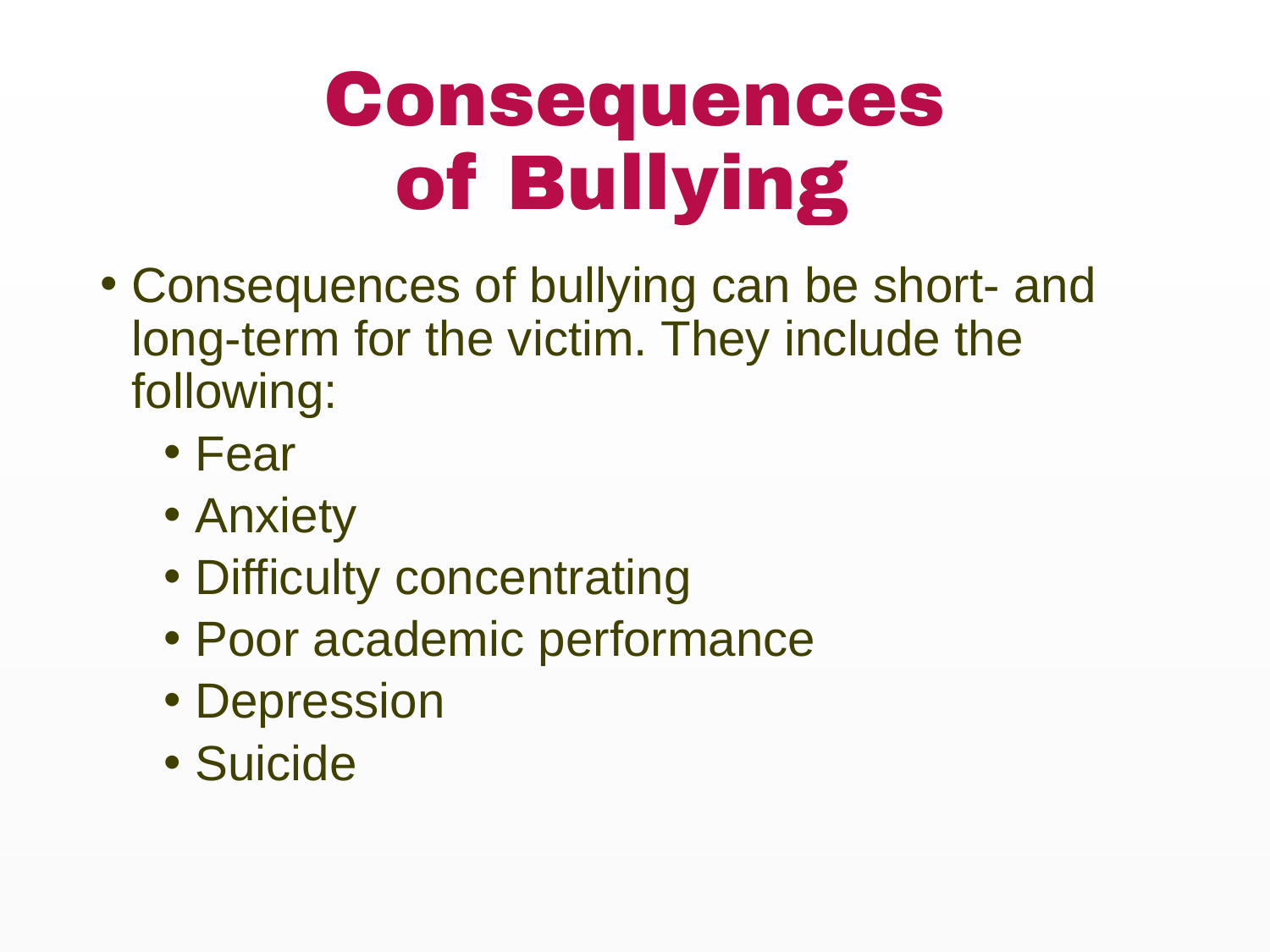

# Consequences of Bullying
Consequences of bullying can be short- and long-term for the victim. They include the following:
Fear
Anxiety
Difficulty concentrating
Poor academic performance
Depression
Suicide